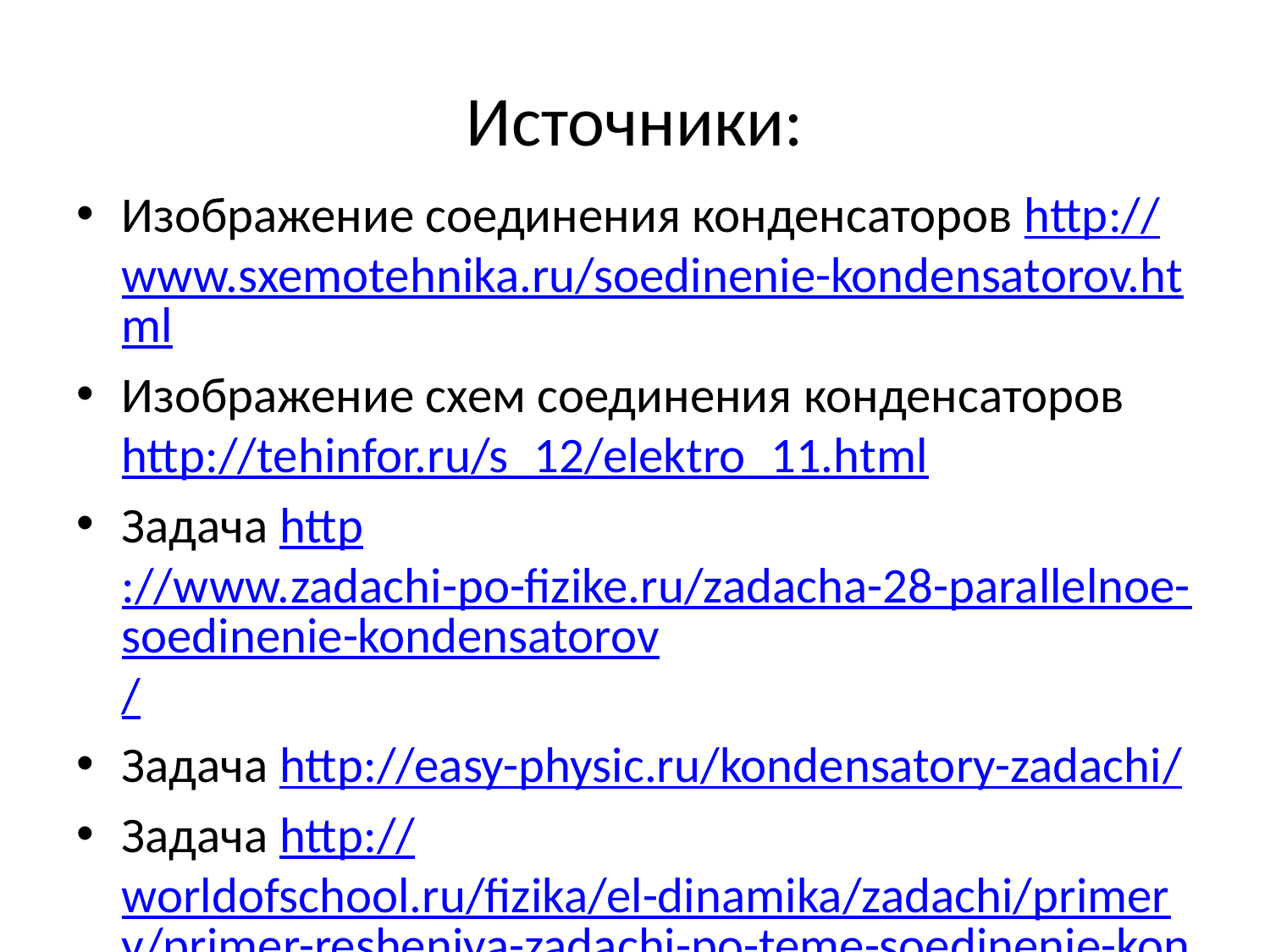

# Источники:
Изображение соединения конденсаторов http://www.sxemotehnika.ru/soedinenie-kondensatorov.html
Изображение схем соединения конденсаторов http://tehinfor.ru/s_12/elektro_11.html
Задача http://www.zadachi-po-fizike.ru/zadacha-28-parallelnoe-soedinenie-kondensatorov/
Задача http://easy-physic.ru/kondensatory-zadachi/
Задача http://worldofschool.ru/fizika/el-dinamika/zadachi/primery/primer-resheniya-zadachi-po-teme-soedinenie-kondensatorov